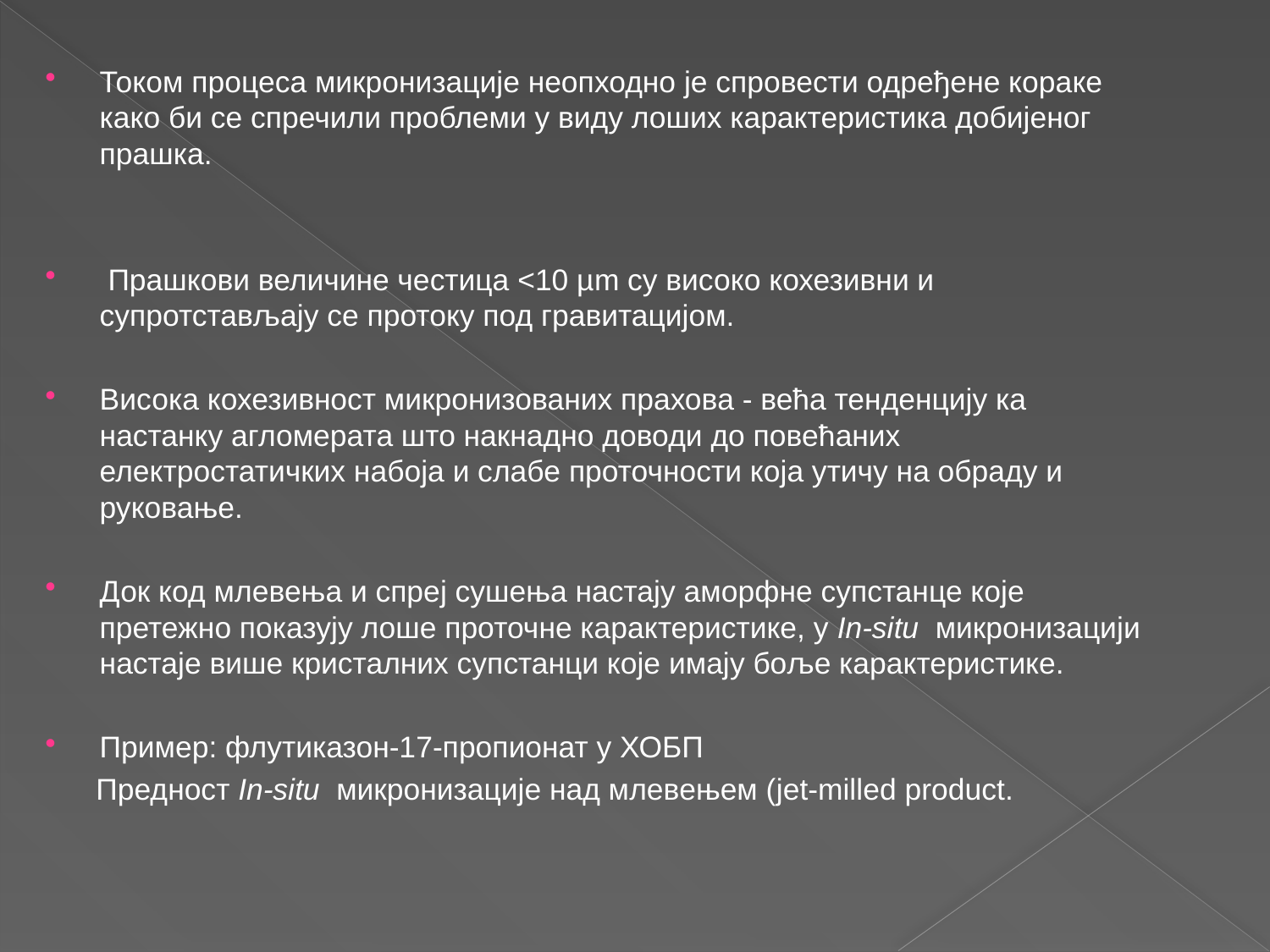

Током процеса микронизације неопходно је спровести одређене кораке како би се спречили проблеми у виду лоших карактеристика добијеног прашка.

 Прашкови величине честица <10 µm су високо кохезивни и супротстављају се протоку под гравитацијом.

Висока кохезивност микронизованих прахова - већа тенденцију ка настанку агломерата што накнадно доводи до повећаних електростатичких набоја и слабе проточности која утичу на обраду и руковање.

Док код млевења и спреј сушења настају аморфне супстанце које претежно показују лоше проточне карактеристике, у In-situ  микронизацији настаје више кристалних супстанци које имају боље карактеристике.

Пример: флутиказон-17-пропионат у ХОБП
      Предност In-situ  микронизације над млевењем (jet-milled product.